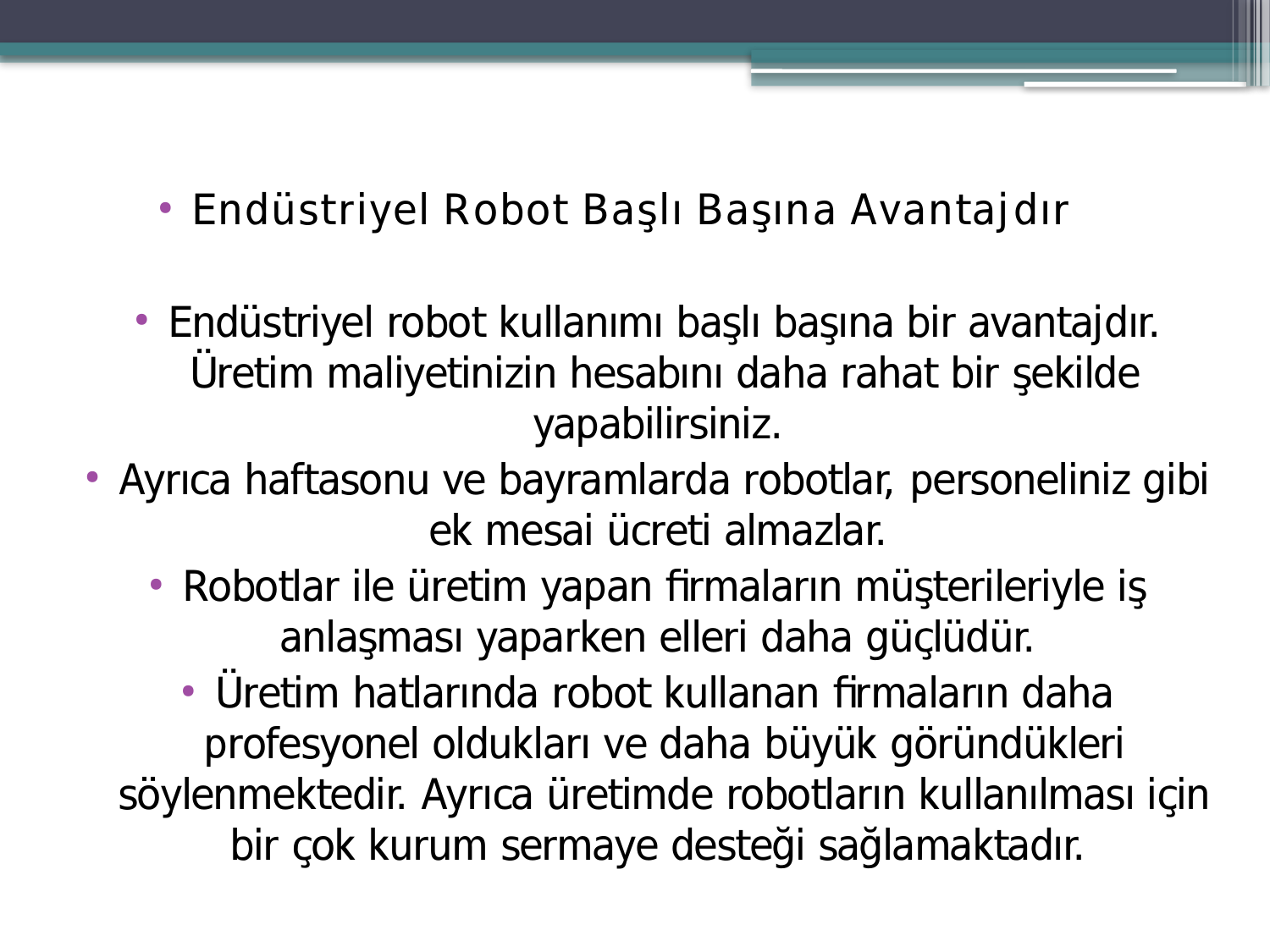

Endüstriyel Robot Başlı Başına Avantajdır

Endüstriyel robot kullanımı başlı başına bir avantajdır. Üretim maliyetinizin hesabını daha rahat bir şekilde yapabilirsiniz.
Ayrıca haftasonu ve bayramlarda robotlar, personeliniz gibi ek mesai ücreti almazlar.
Robotlar ile üretim yapan firmaların müşterileriyle iş anlaşması yaparken elleri daha güçlüdür.
Üretim hatlarında robot kullanan firmaların daha profesyonel oldukları ve daha büyük göründükleri söylenmektedir. Ayrıca üretimde robotların kullanılması için bir çok kurum sermaye desteği sağlamaktadır.